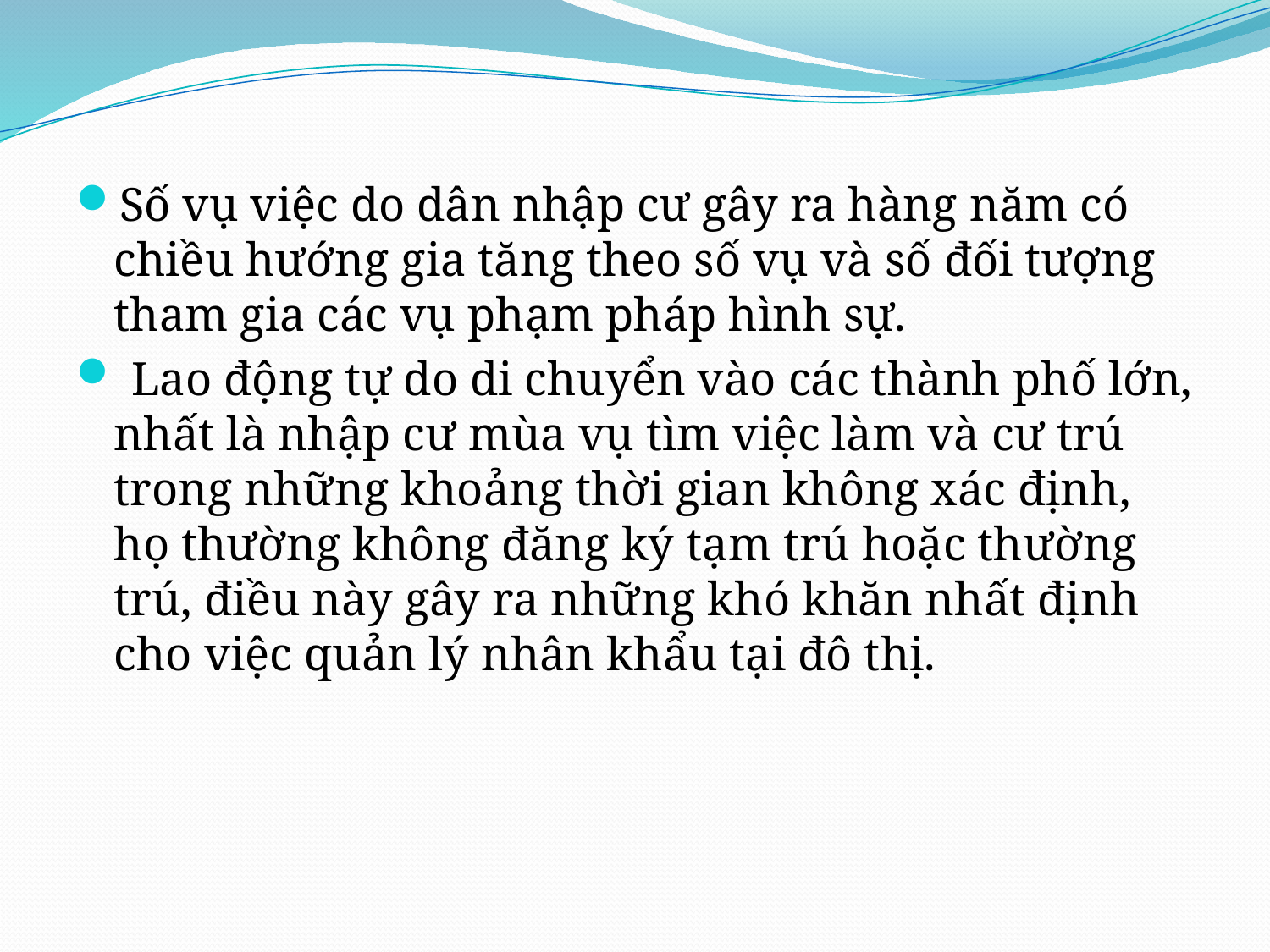

Số vụ việc do dân nhập cư gây ra hàng năm có chiều hướng gia tăng theo số vụ và số đối tượng tham gia các vụ phạm pháp hình sự.
 Lao động tự do di chuyển vào các thành phố lớn, nhất là nhập cư mùa vụ tìm việc làm và cư trú trong những khoảng thời gian không xác định, họ thường không đăng ký tạm trú hoặc thường trú, điều này gây ra những khó khăn nhất định cho việc quản lý nhân khẩu tại đô thị.